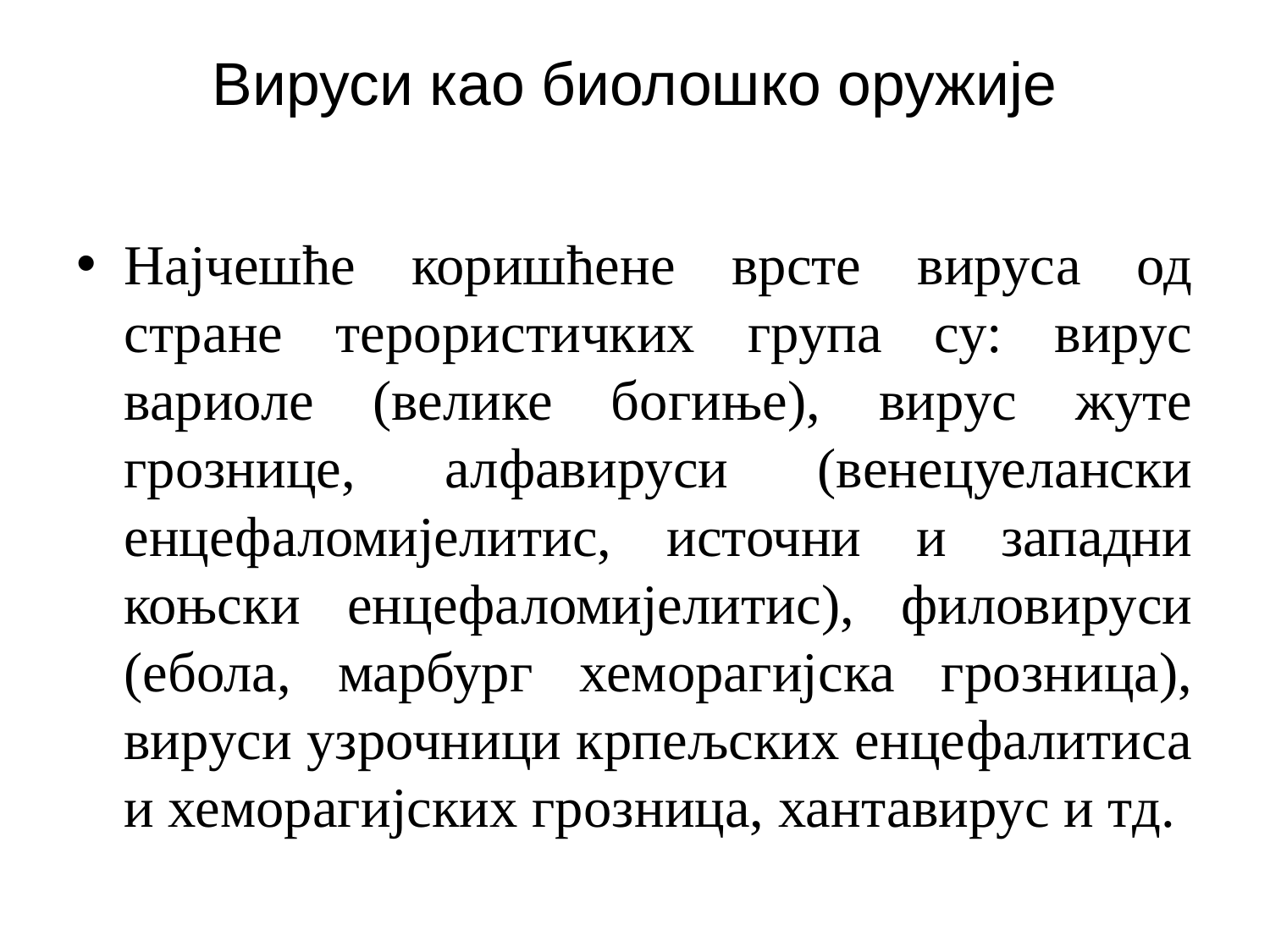

# Вируси као биолошко оружије
Најчешће коришћене врсте вируса од стране терористичких група су: вирус вариоле (велике богиње), вирус жуте грознице, алфавируси (венецуелански енцефаломијелитис, источни и западни коњски енцефаломијелитис), филовируси (ебола, марбург хеморагијска грозница), вируси узрочници крпељских енцефалитиса и хеморагијских грозница, хантавирус и тд.